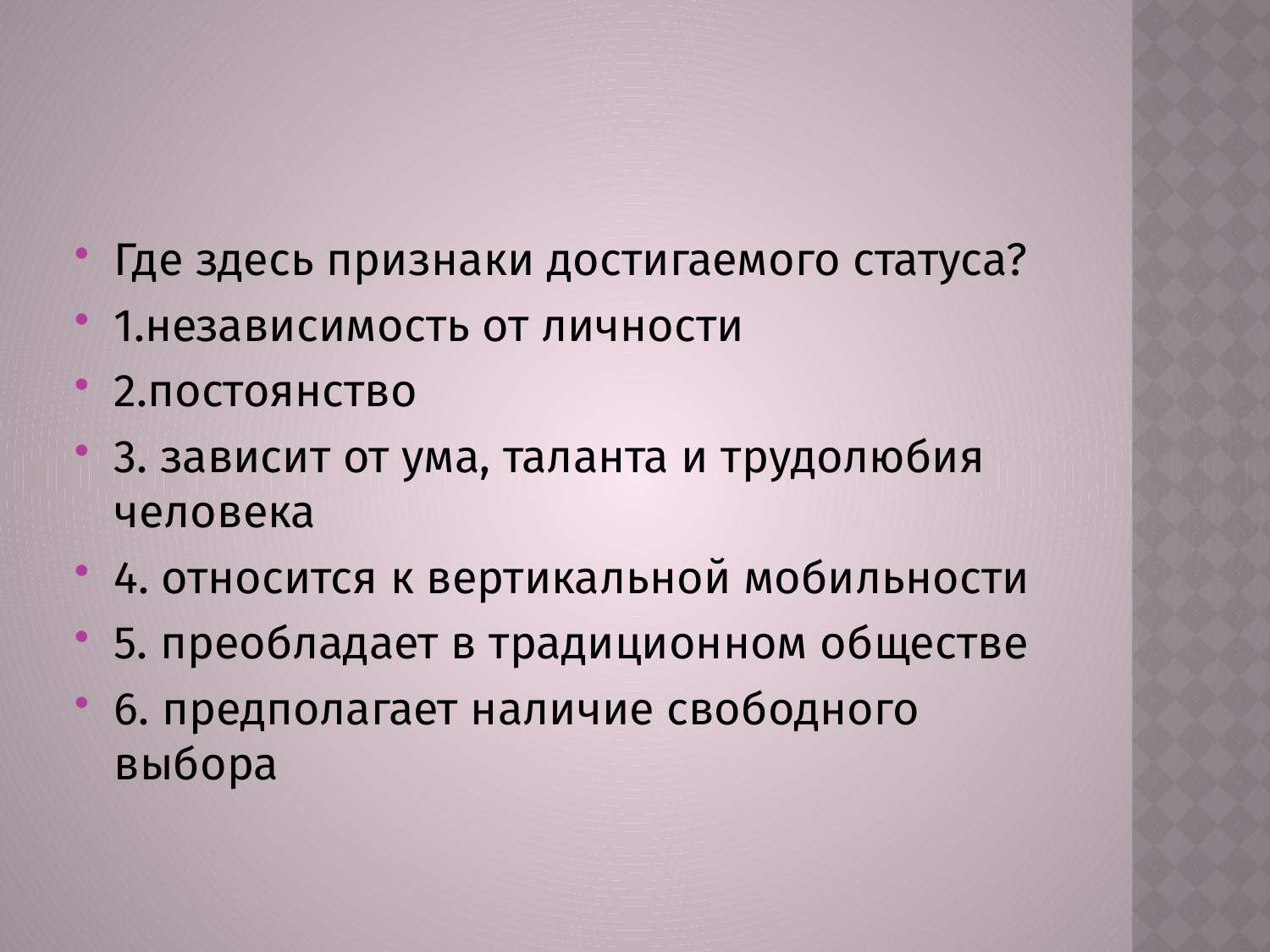

#
Где здесь признаки достигаемого статуса?
1.независимость от личности
2.постоянство
3. зависит от ума, таланта и трудолюбия человека
4. относится к вертикальной мобильности
5. преобладает в традиционном обществе
6. предполагает наличие свободного выбора